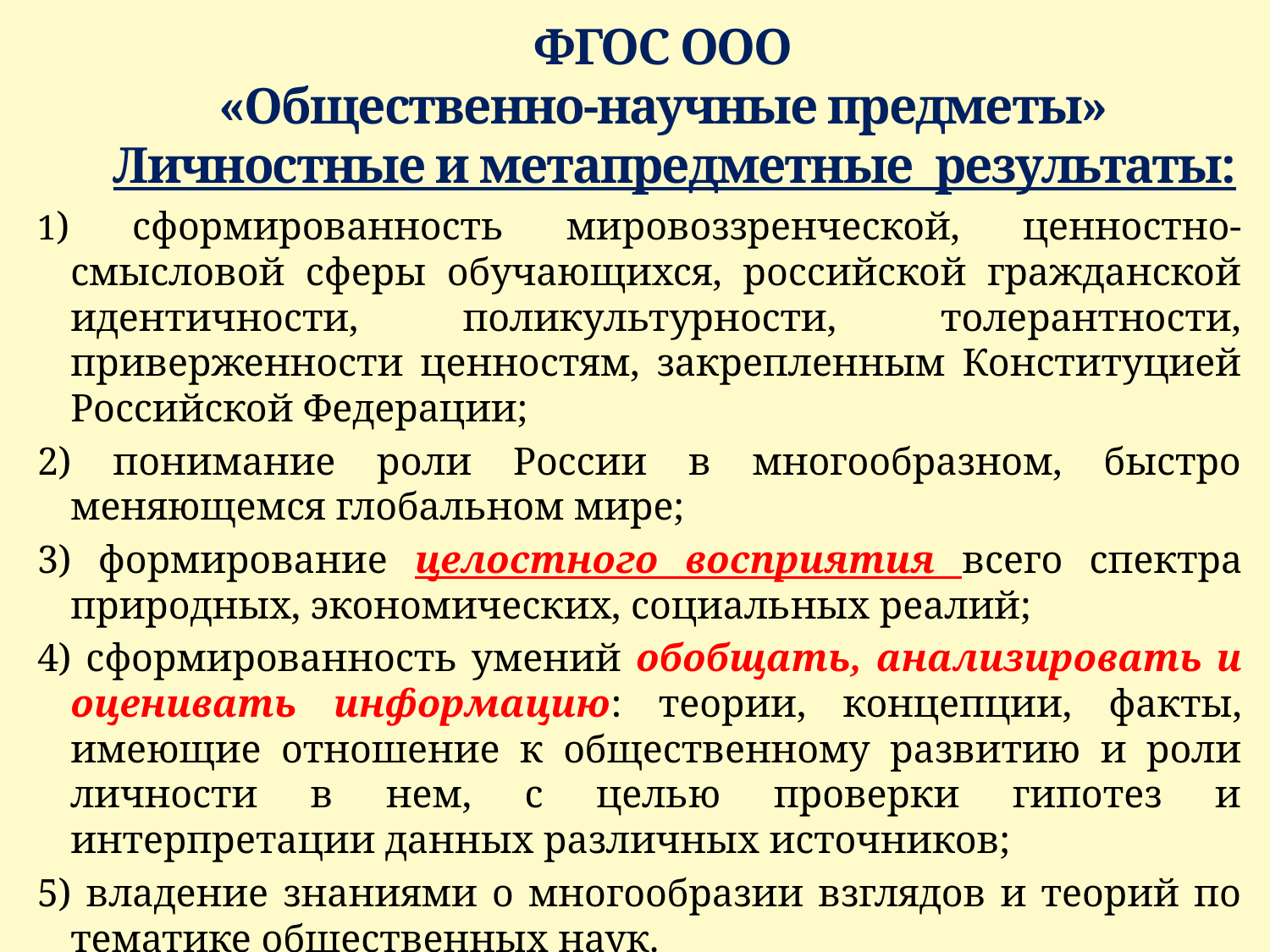

# ФГОС ООО «Общественно-научные предметы» Личностные и метапредметные  результаты:
1) сформированность мировоззренческой, ценностно-смысловой сферы обучающихся, российской гражданской идентичности, поликультурности, толерантности, приверженности ценностям, закрепленным Конституцией Российской Федерации;
2) понимание роли России в многообразном, быстро меняющемся глобальном мире;
3) формирование целостного восприятия всего спектра природных, экономических, социальных реалий;
4) сформированность умений обобщать, анализировать и оценивать информацию: теории, концепции, факты, имеющие отношение к общественному развитию и роли личности в нем, с целью проверки гипотез и интерпретации данных различных источников;
5) владение знаниями о многообразии взглядов и теорий по тематике общественных наук.